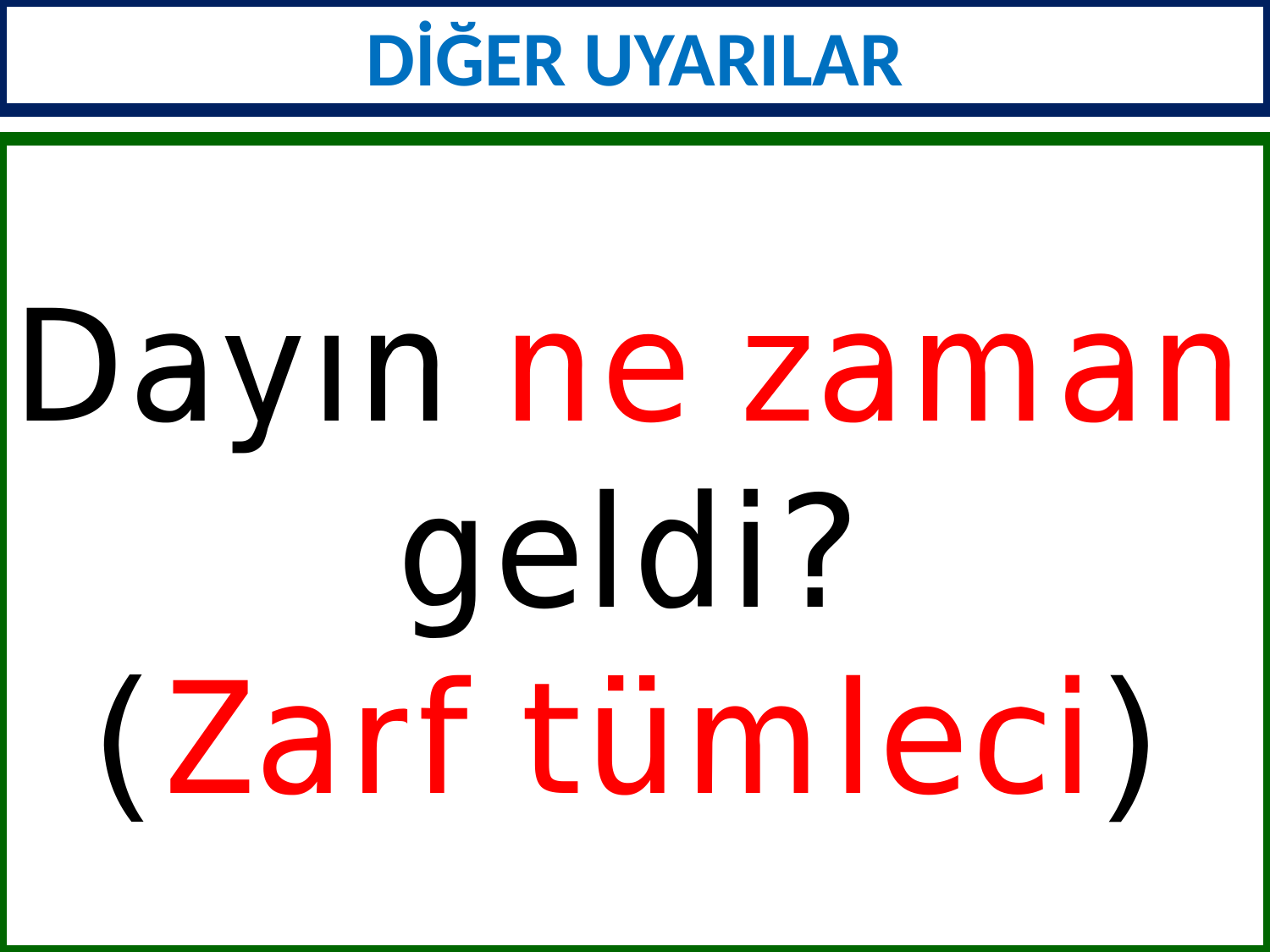

DİĞER UYARILAR
Dayın ne zaman geldi?
(Zarf tümleci)